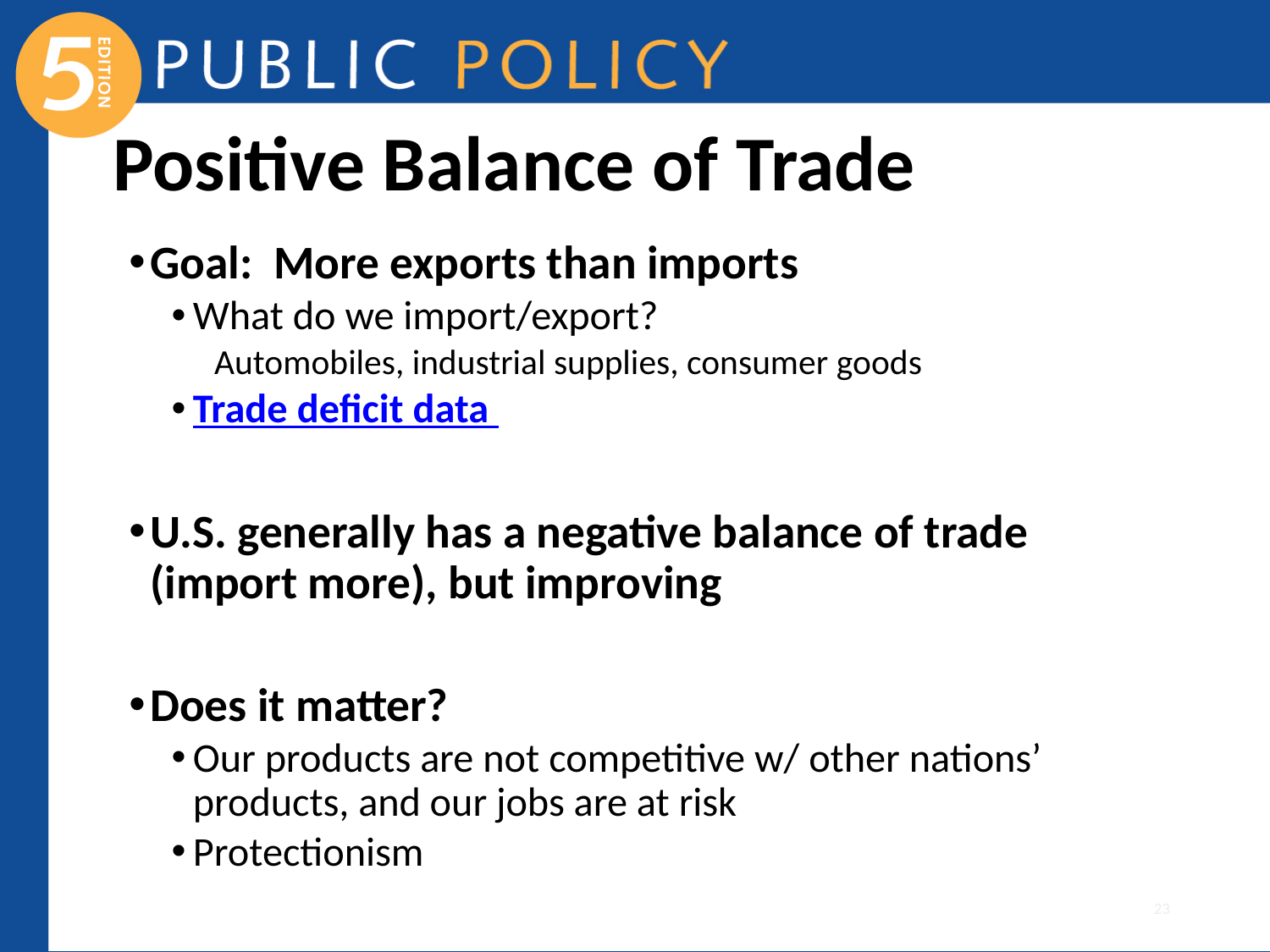

# Positive Balance of Trade
Goal:  More exports than imports
What do we import/export?
Automobiles, industrial supplies, consumer goods
Trade deficit data

U.S. generally has a negative balance of trade (import more), but improving

Does it matter?
Our products are not competitive w/ other nations’ products, and our jobs are at risk
Protectionism
23